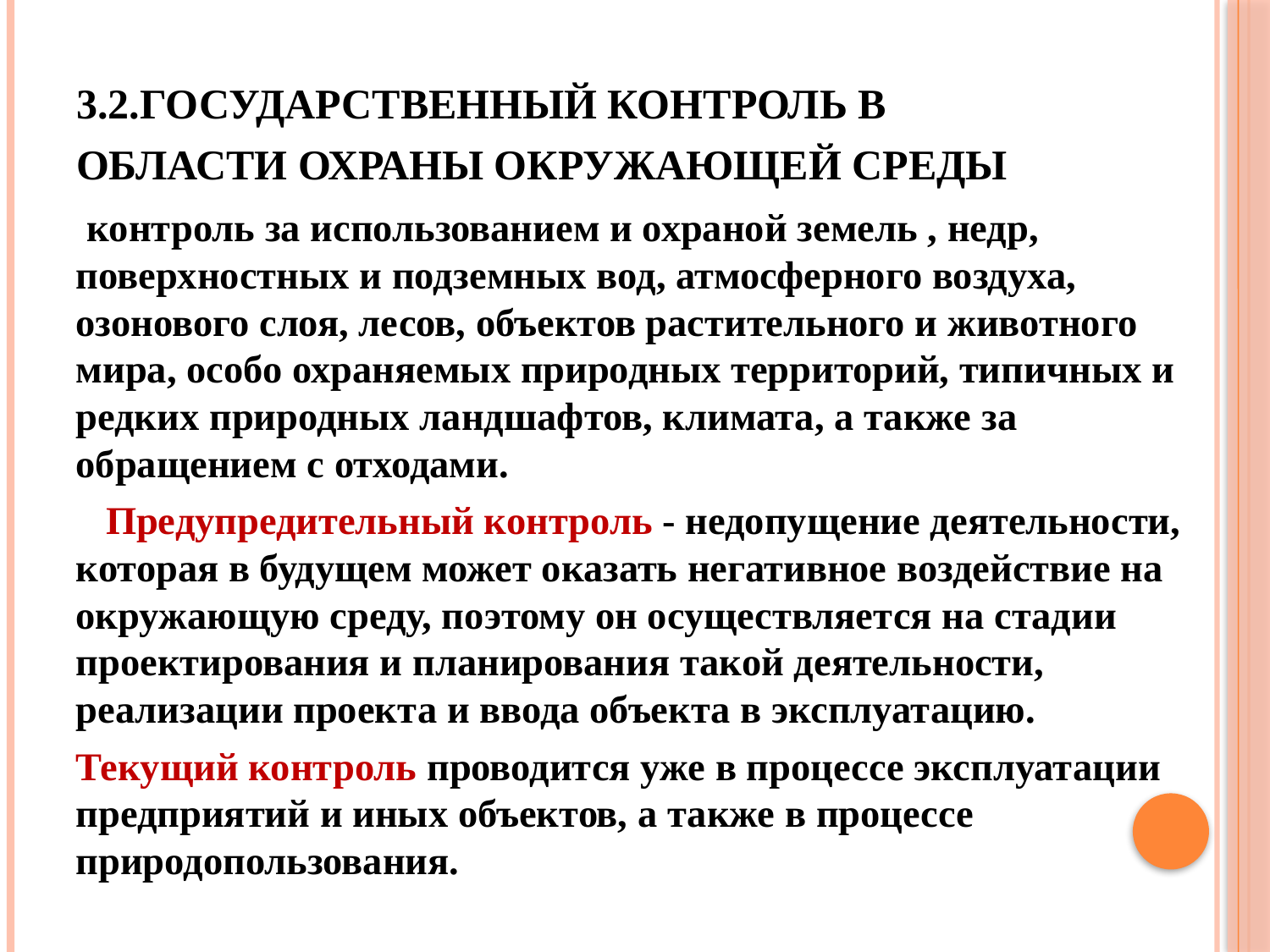

# 3.2.ГОСУДАРСТВЕННЫЙ КОНТРОЛЬ В ОБЛАСТИ ОХРАНЫ ОКРУЖАЮЩЕЙ СРЕДЫ
 контроль за использованием и охраной земель , недр, поверхностных и подземных вод, атмосферного воздуха, озонового слоя, лесов, объектов растительного и животного мира, особо охраняемых природных территорий, типичных и редких природных ландшафтов, климата, а также за обращением с отходами.
   Предупредительный контроль - недопущение деятельности, которая в будущем может оказать негативное воздействие на окружающую среду, поэтому он осуществляется на стадии проектирования и планирования такой деятельности, реализации проекта и ввода объекта в эксплуатацию.
Текущий контроль проводится уже в процессе эксплуатации предприятий и иных объектов, а также в процессе природопользования.